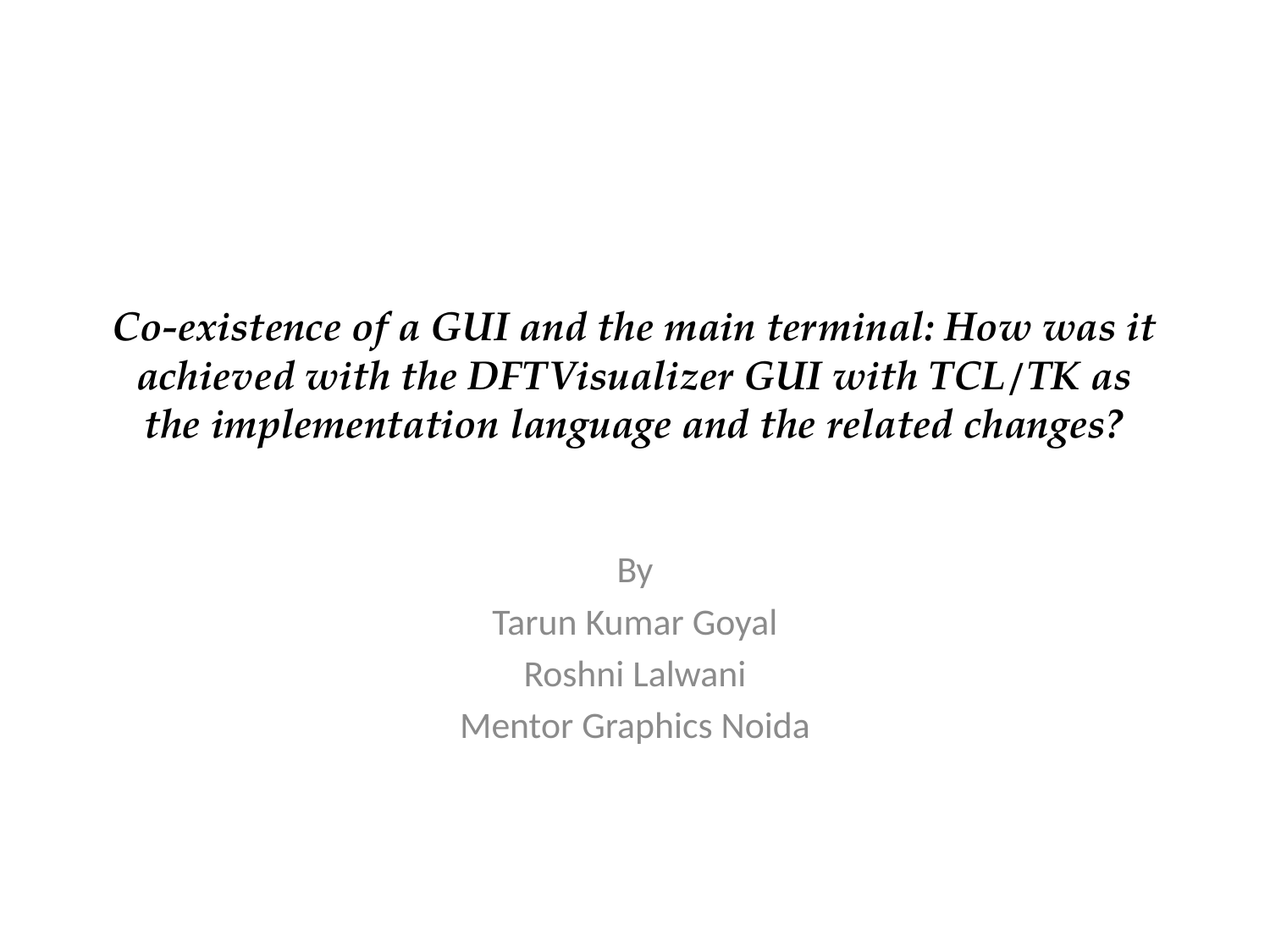

# Co-existence of a GUI and the main terminal: How was it achieved with the DFTVisualizer GUI with TCL/TK as the implementation language and the related changes?
By
Tarun Kumar Goyal
Roshni Lalwani
Mentor Graphics Noida